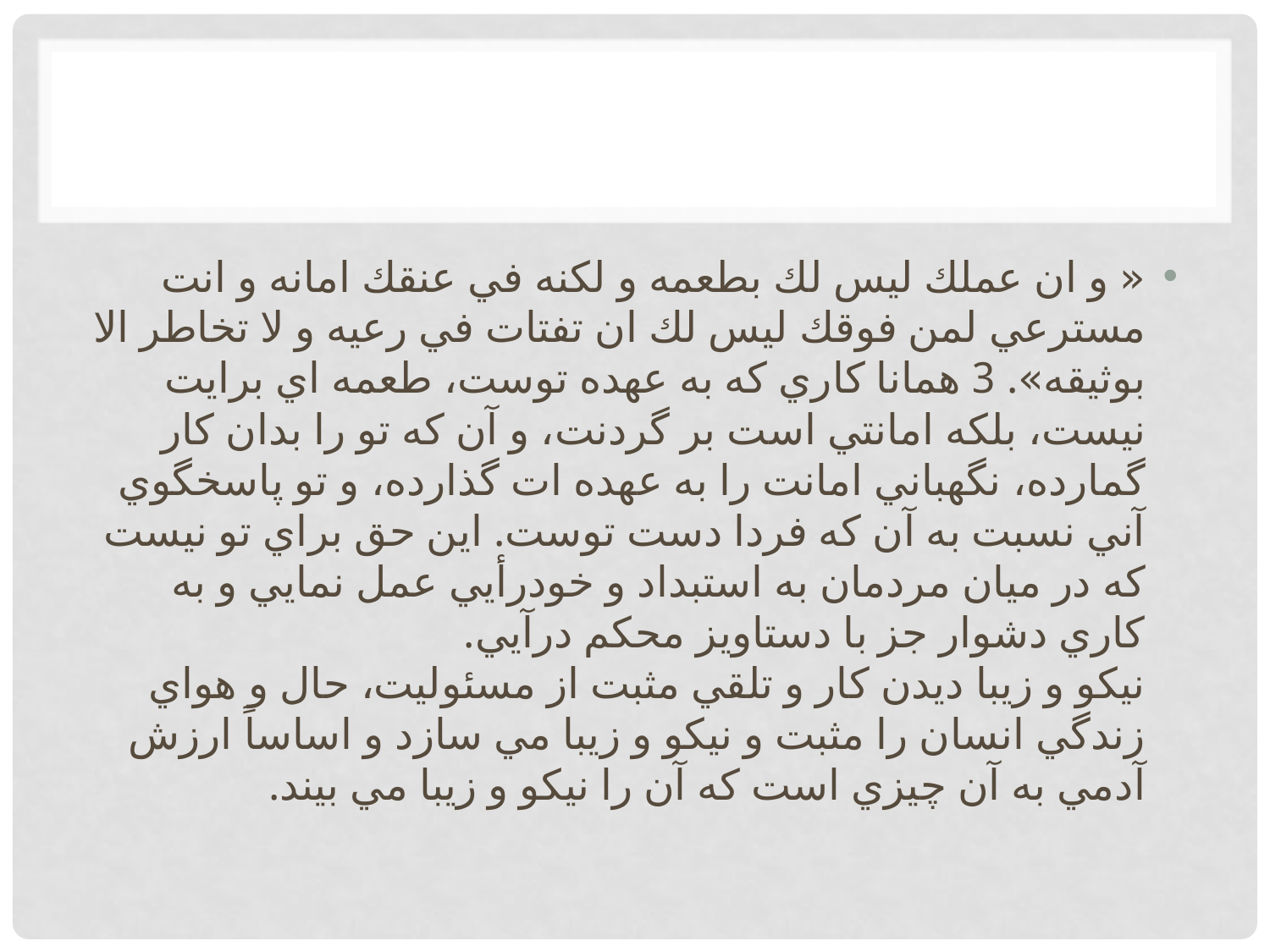

« و ان عملك ليس لك بطعمه و لكنه في عنقك امانه و انت مسترعي لمن فوقك ليس لك ان تفتات في رعيه و لا تخاطر الا بوثيقه». 3 همانا كاري كه به عهده توست، طعمه اي برايت نيست، بلكه امانتي است بر گردنت، و آن كه تو را بدان كار گمارده، نگهباني امانت را به عهده ات گذارده، و تو پاسخگوي آني نسبت به آن كه فردا دست توست. اين حق براي تو نيست كه در ميان مردمان به استبداد و خودرأيي عمل نمايي و به كاري دشوار جز با دستاويز محكم درآيي. 
نيكو و زيبا ديدن كار و تلقي مثبت از مسئوليت، حال و هواي زندگي انسان را مثبت و نيكو و زيبا مي سازد و اساساً ارزش آدمي به آن چيزي است كه آن را نيكو و زيبا مي بيند.